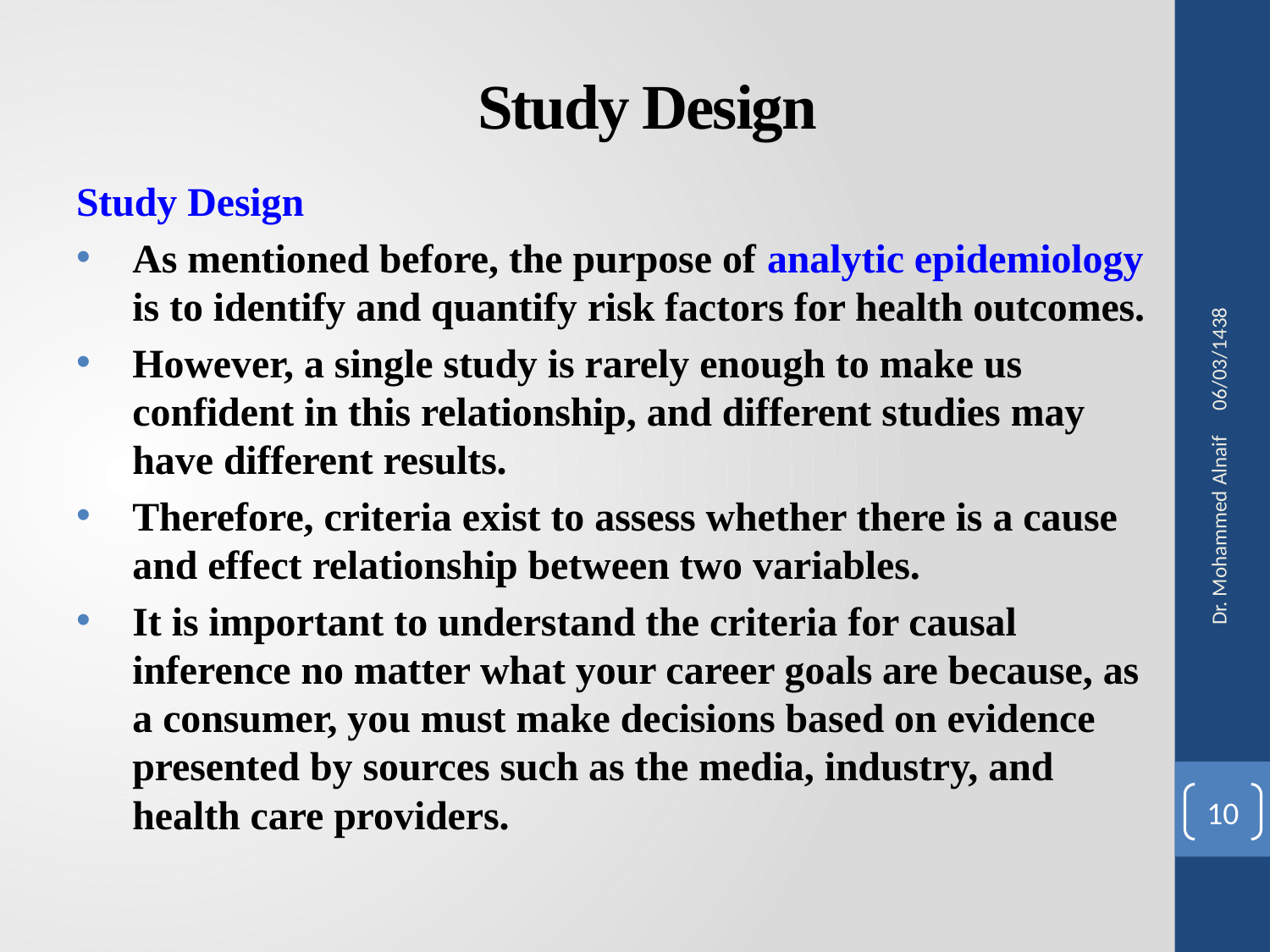

# Study Design
Study Design
As mentioned before, the purpose of analytic epidemiology is to identify and quantify risk factors for health outcomes.
However, a single study is rarely enough to make us confident in this relationship, and different studies may have different results.
Therefore, criteria exist to assess whether there is a cause and effect relationship between two variables.
It is important to understand the criteria for causal inference no matter what your career goals are because, as a consumer, you must make decisions based on evidence presented by sources such as the media, industry, and health care providers.
06/03/1438
Dr. Mohammed Alnaif
10